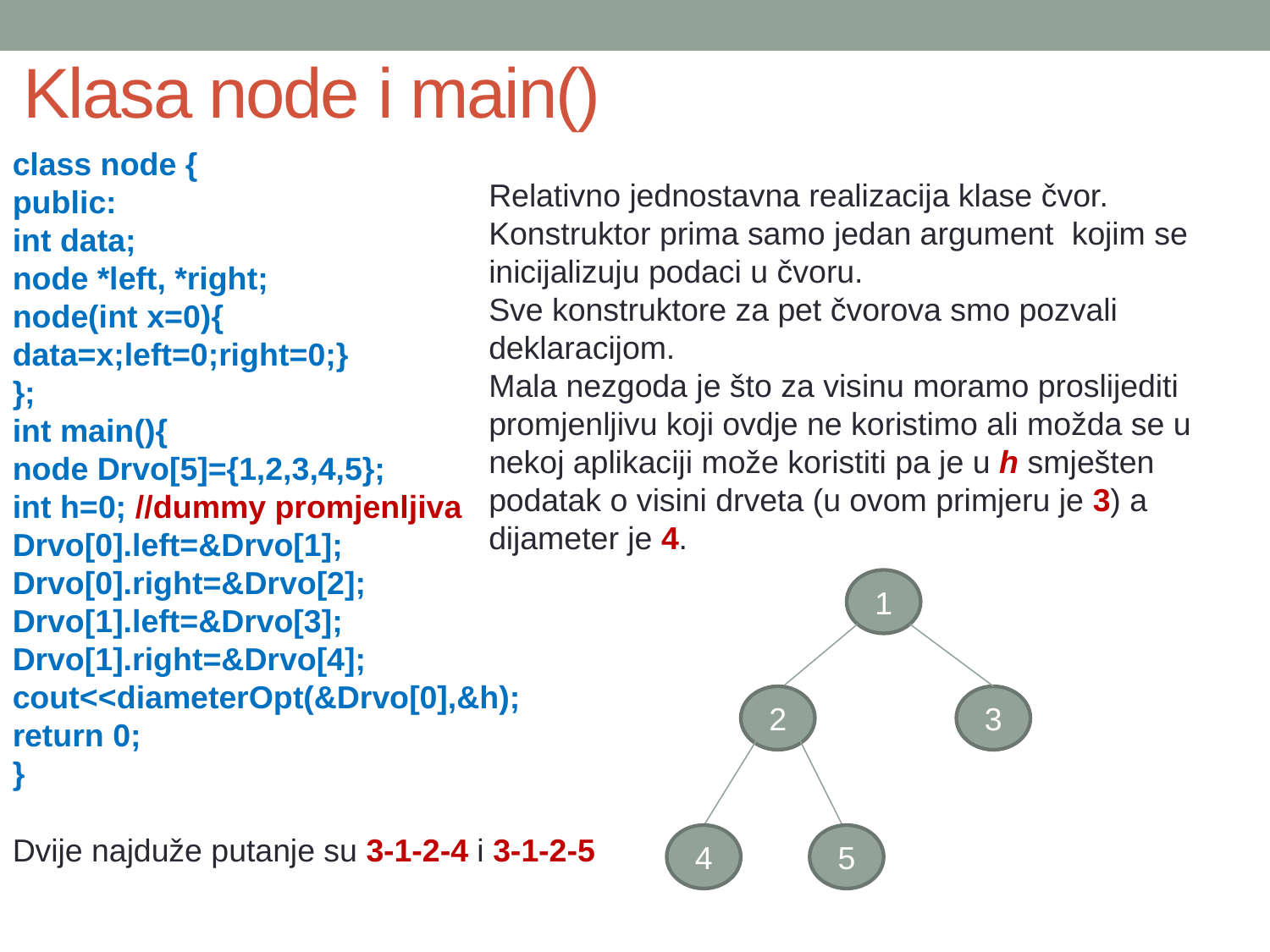

# Klasa node i main()
class node {
public:
int data;
node *left, *right;
node(int x=0){
data=x;left=0;right=0;}
};
int main(){
node Drvo[5]={1,2,3,4,5};
int h=0; //dummy promjenljiva
Drvo[0].left=&Drvo[1];
Drvo[0].right=&Drvo[2];
Drvo[1].left=&Drvo[3];
Drvo[1].right=&Drvo[4];
cout<<diameterOpt(&Drvo[0],&h);
return 0;
}
Relativno jednostavna realizacija klase čvor.
Konstruktor prima samo jedan argument  kojim se inicijalizuju podaci u čvoru.
Sve konstruktore za pet čvorova smo pozvali deklaracijom.
Mala nezgoda je što za visinu moramo proslijediti promjenljivu koji ovdje ne koristimo ali možda se u nekoj aplikaciji može koristiti pa je u h smješten podatak o visini drveta (u ovom primjeru je 3) a dijameter je 4.
1
2
3
Dvije najduže putanje su 3-1-2-4 i 3-1-2-5
4
5